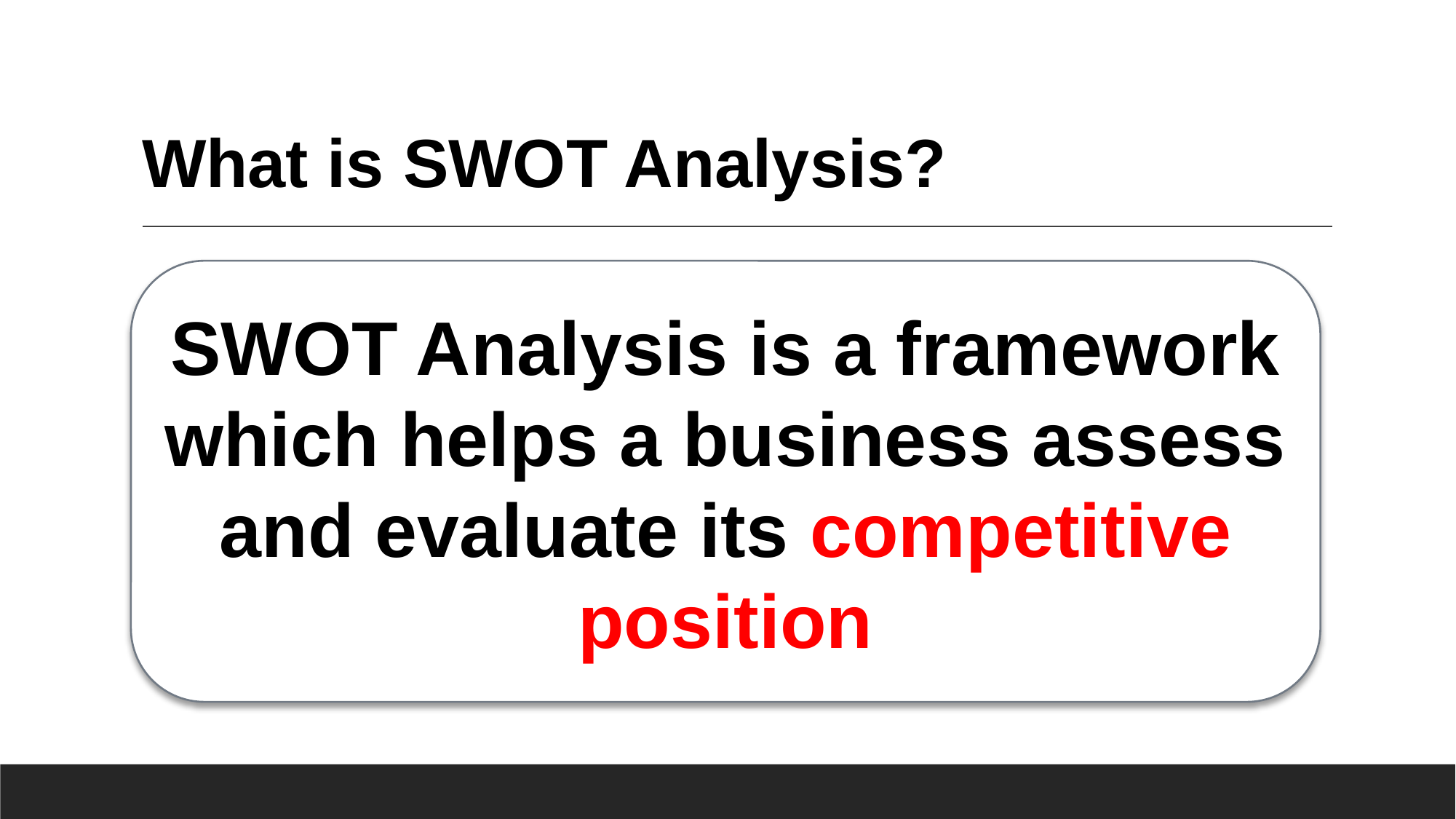

# What is SWOT Analysis?
SWOT Analysis is a framework which helps a business assess and evaluate its competitive position